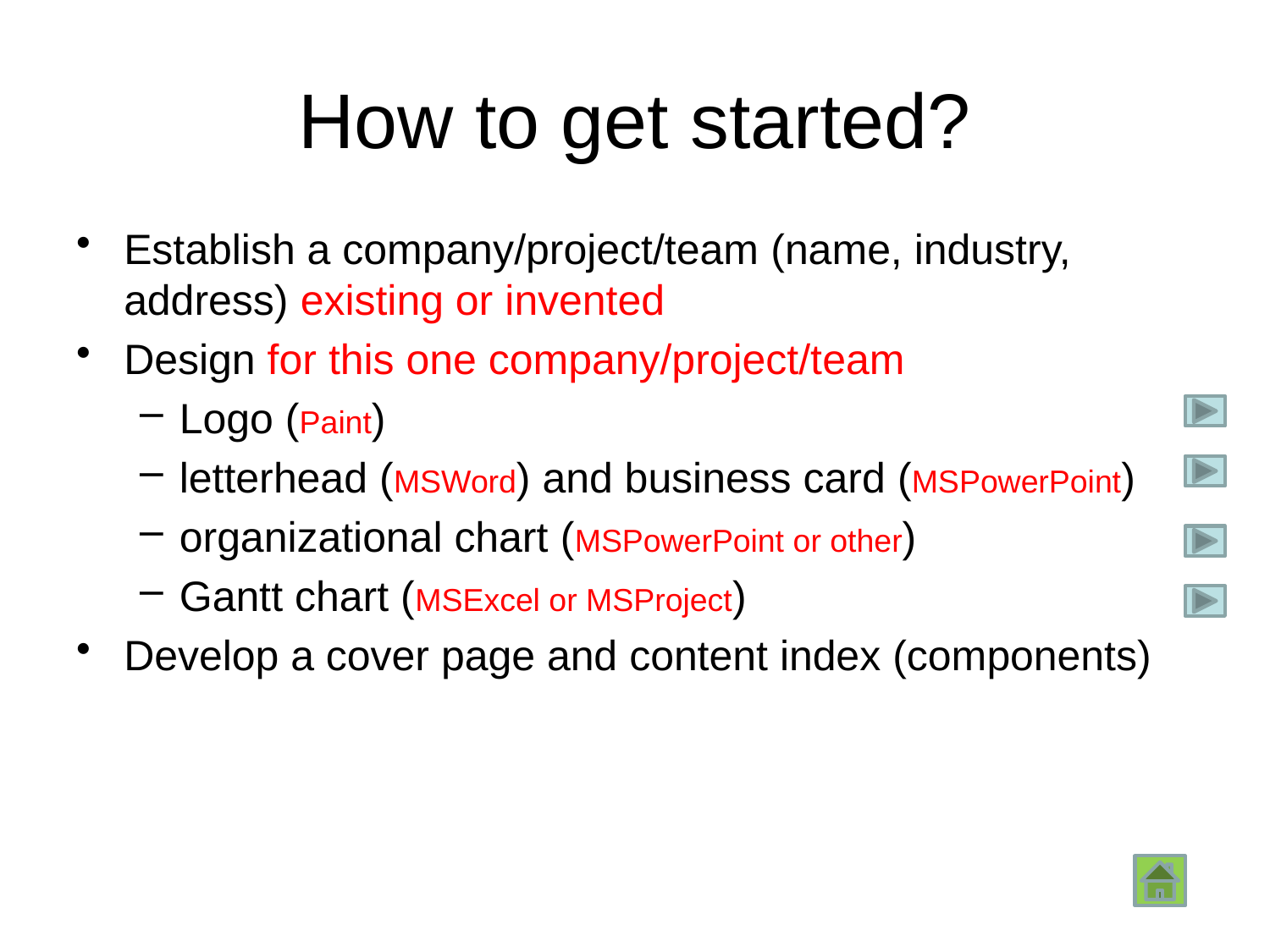

# How to get started?
Establish a company/project/team (name, industry, address) existing or invented
Design for this one company/project/team
Logo (Paint)
letterhead (MSWord) and business card (MSPowerPoint)
organizational chart (MSPowerPoint or other)
Gantt chart (MSExcel or MSProject)
Develop a cover page and content index (components)